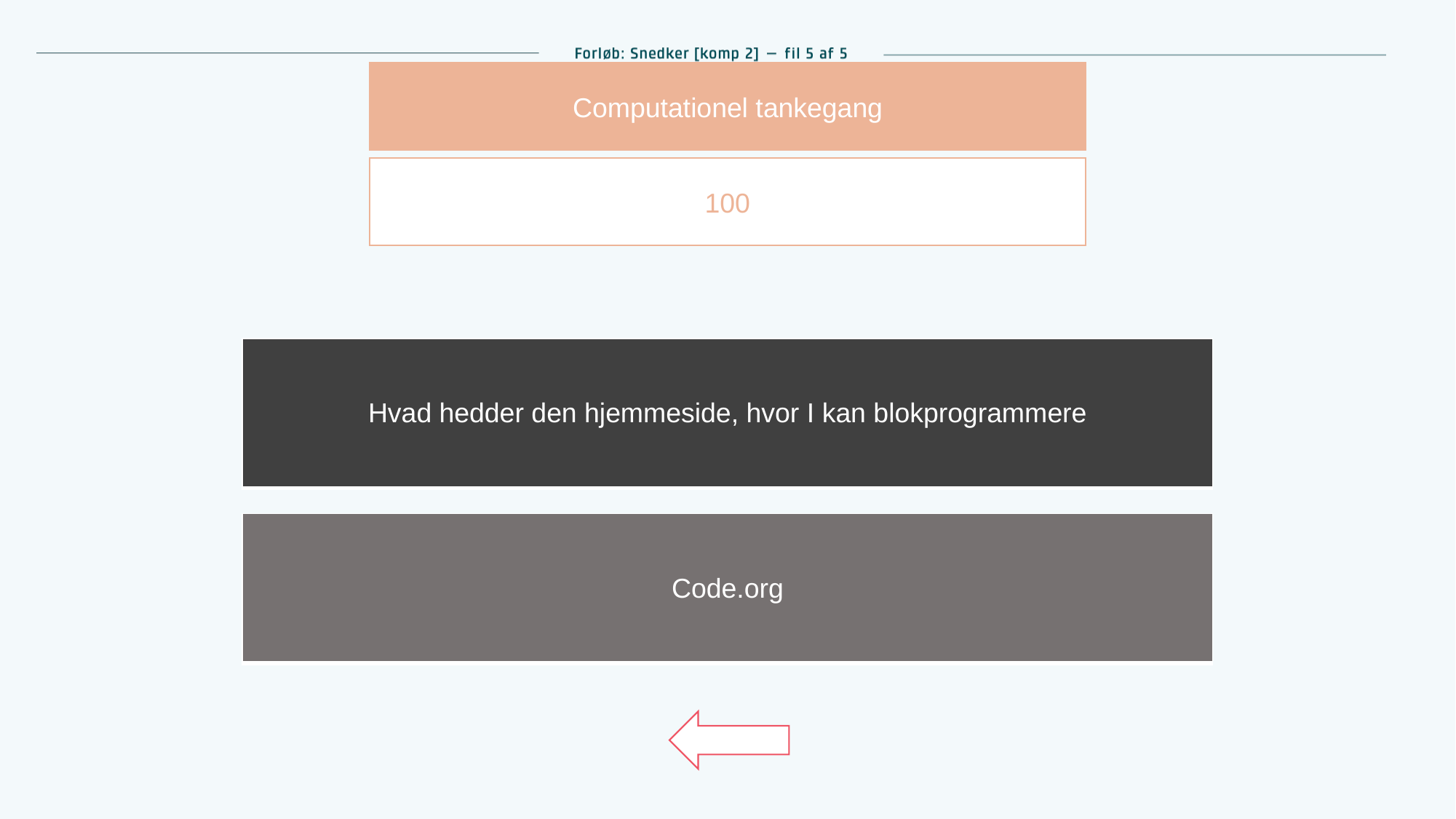

Computationel tankegang

100
| Hvad hedder den hjemmeside, hvor I kan blokprogrammere |
| --- |
| Code.org |
| --- |